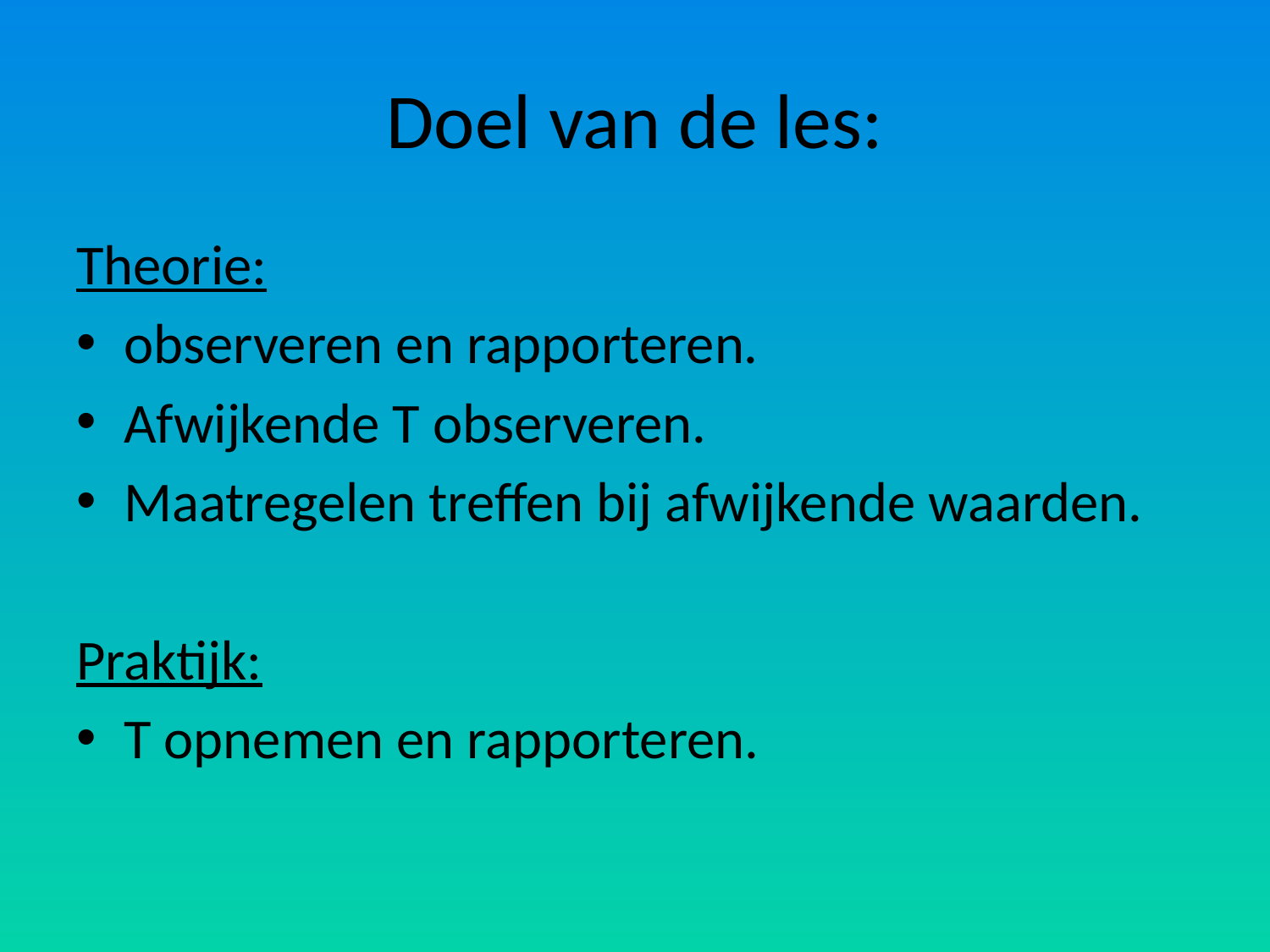

# Doel van de les:
Theorie:
observeren en rapporteren.
Afwijkende T observeren.
Maatregelen treffen bij afwijkende waarden.

Praktijk:
T opnemen en rapporteren.